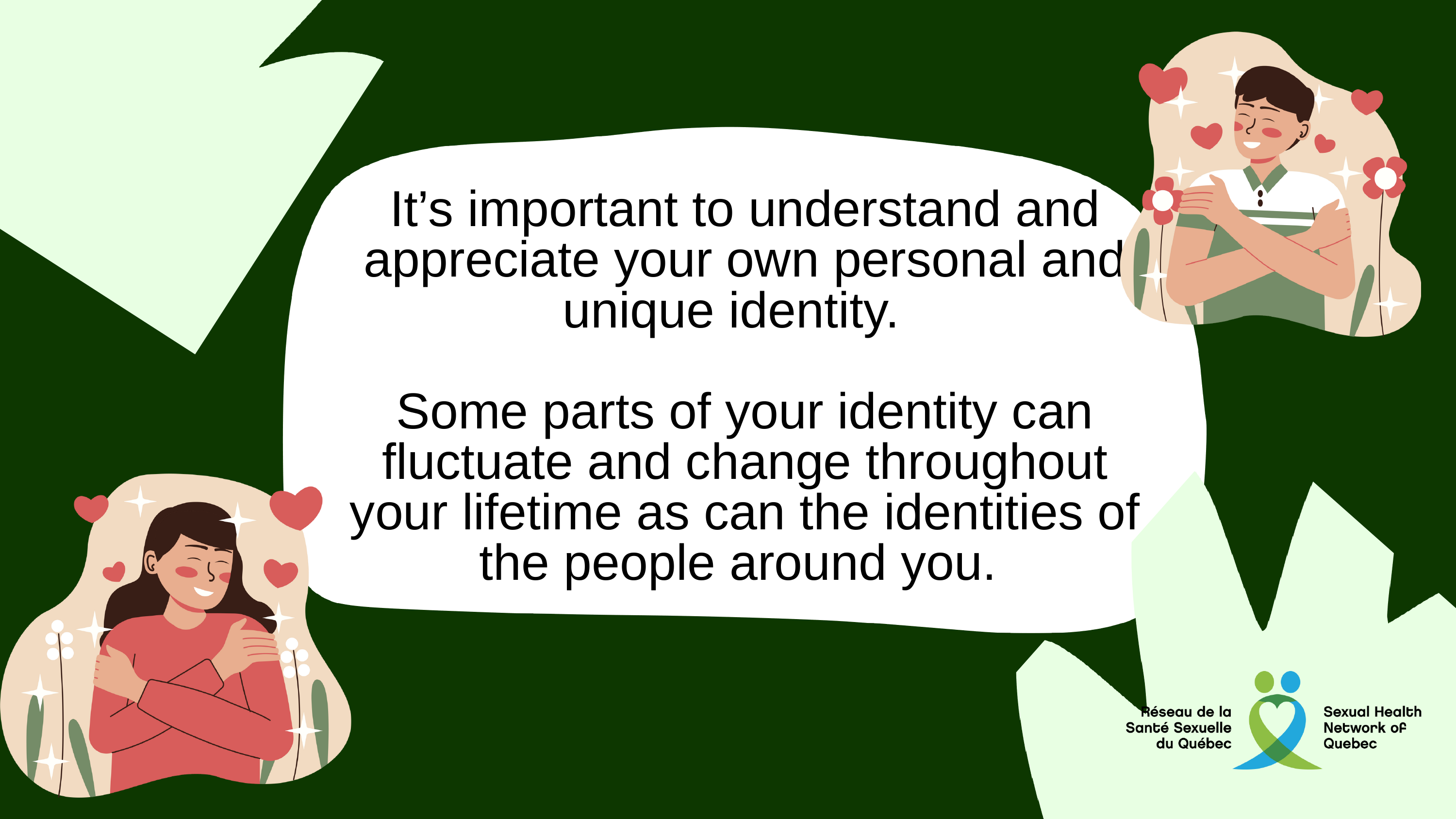

It’s important to understand and appreciate your own personal and unique identity.

Some parts of your identity can fluctuate and change throughout your lifetime as can the identities of the people around you.